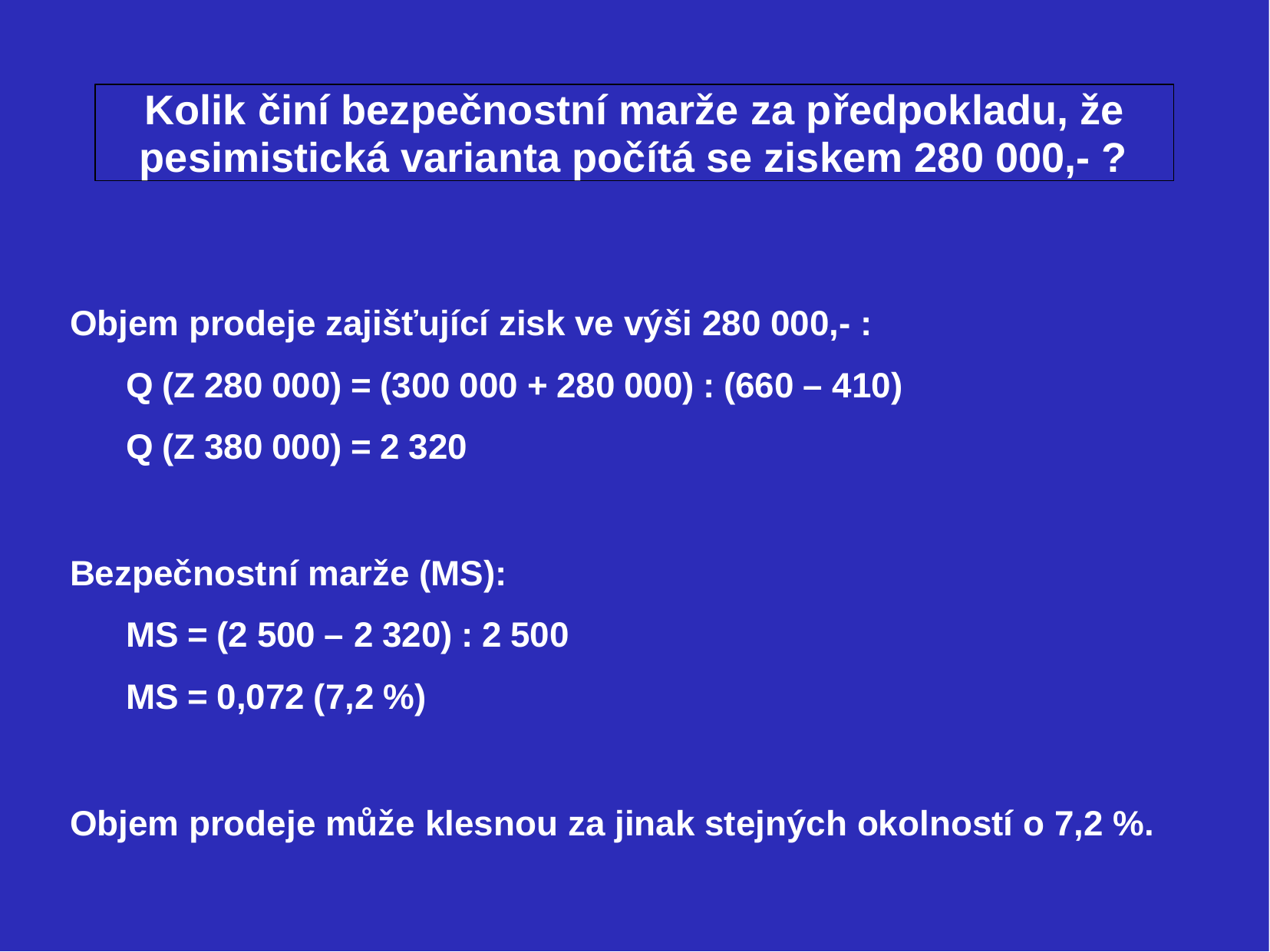

Kolik činí bezpečnostní marže za předpokladu, že
pesimistická varianta počítá se ziskem 280 000,- ?
Objem prodeje zajišťující zisk ve výši 280 000,- :
Q (Z 280 000) = (300 000 + 280 000) : (660 – 410)
Q (Z 380 000) = 2 320

Bezpečnostní marže (MS):
MS = (2 500 – 2 320) : 2 500
MS = 0,072 (7,2 %)

Objem prodeje může klesnou za jinak stejných okolností o 7,2 %.